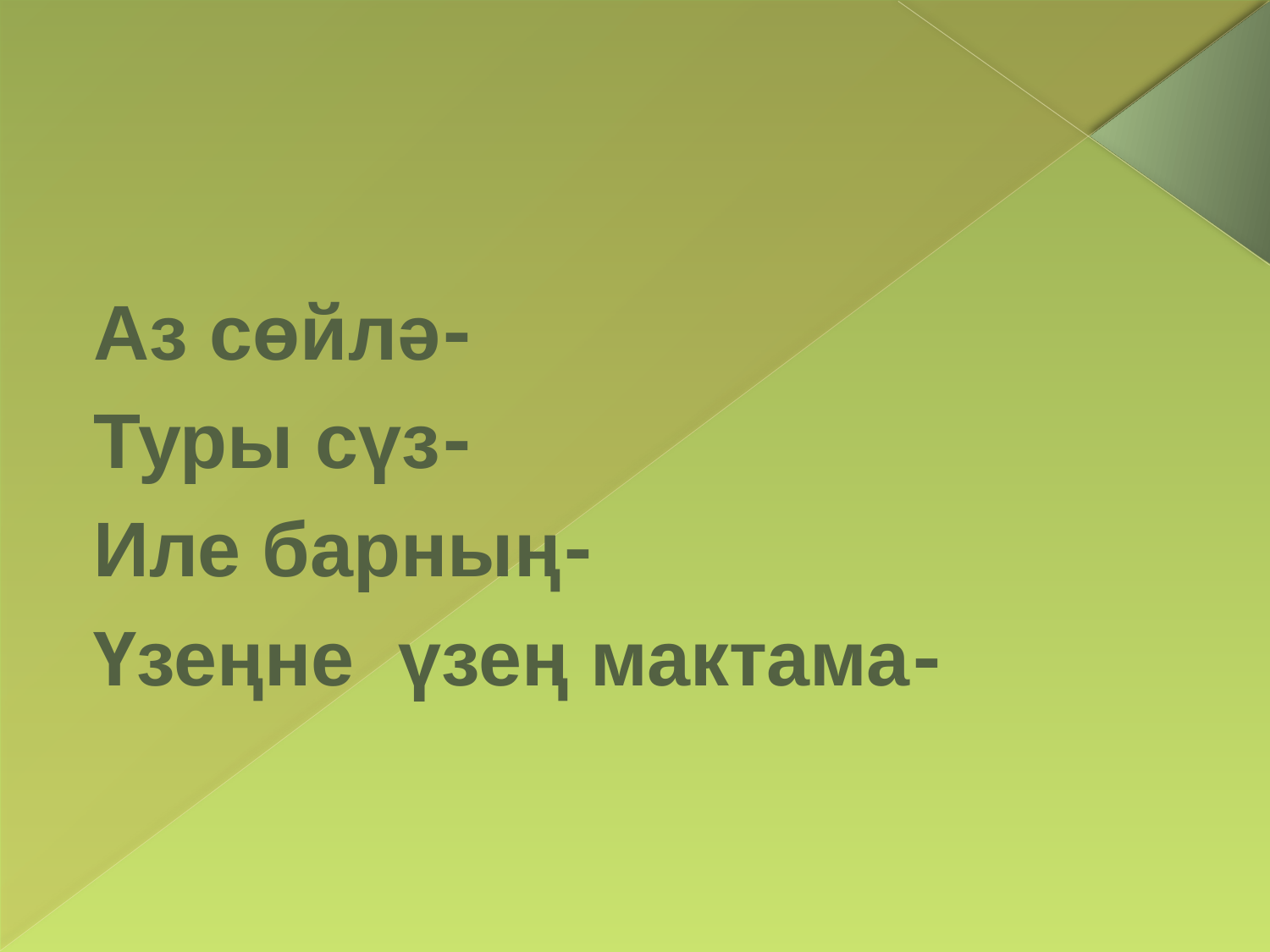

#
Аз сөйлә-
Туры сүз-
Иле барның-
Үзеңне  үзең мактама-